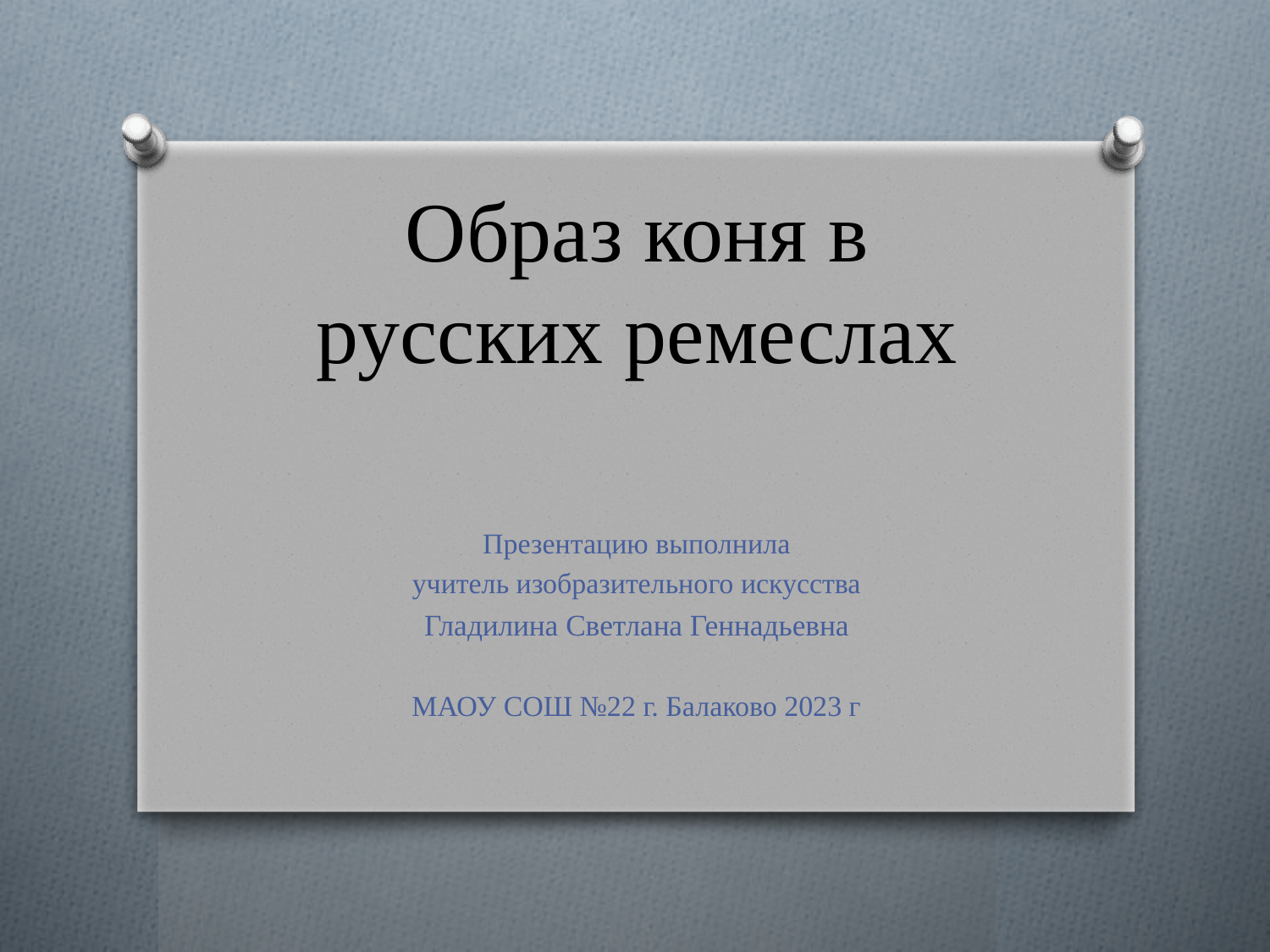

# Образ коня в русских ремеслах
Презентацию выполнила
учитель изобразительного искусства
Гладилина Светлана Геннадьевна

МАОУ СОШ №22 г. Балаково 2023 г